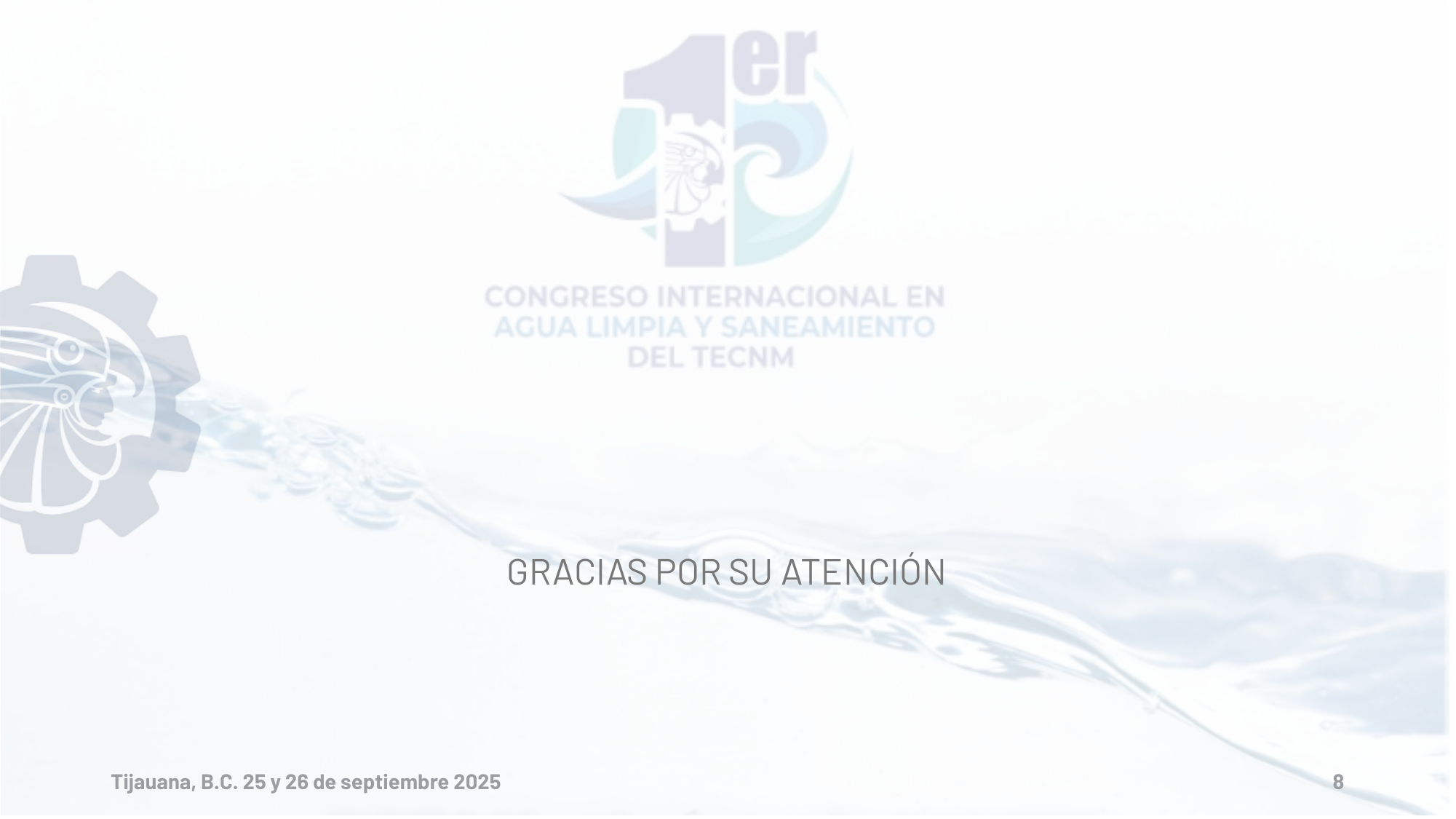

#
GRACIAS POR SU ATENCIÓN
Tijauana, B.C. 25 y 26 de septiembre 2025
8